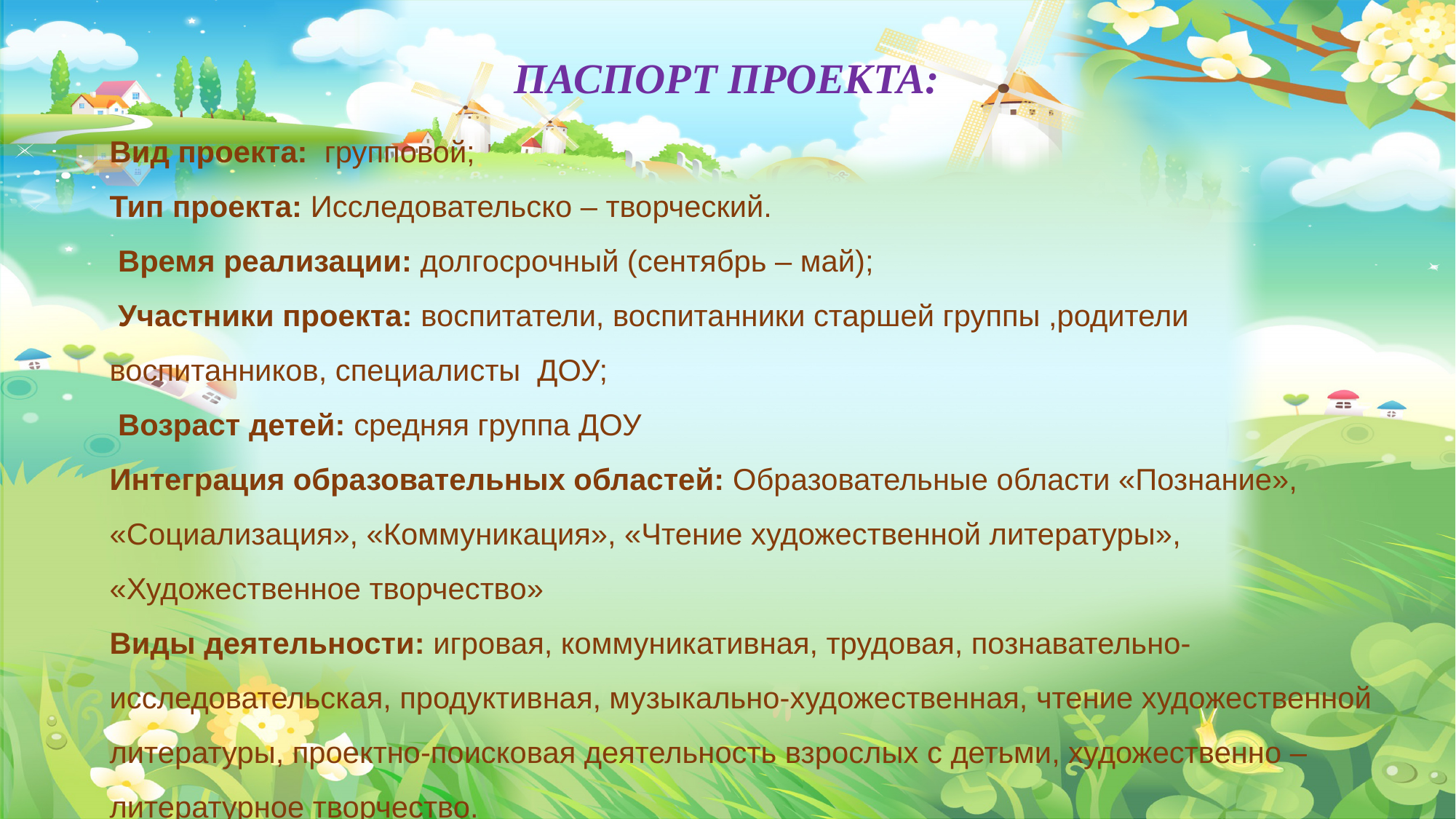

ПАСПОРТ ПРОЕКТА:
Вид проекта:  групповой;
Тип проекта: Исследовательско – творческий.
 Время реализации: долгосрочный (сентябрь – май);
 Участники проекта: воспитатели, воспитанники старшей группы ,родители воспитанников, специалисты  ДОУ;
 Возраст детей: средняя группа ДОУ
Интеграция образовательных областей: Образовательные области «Познание», «Социализация», «Коммуникация», «Чтение художественной литературы», «Художественное творчество»
Виды деятельности: игровая, коммуникативная, трудовая, познавательно-исследовательская, продуктивная, музыкально-художественная, чтение художественной литературы, проектно-поисковая деятельность взрослых с детьми, художественно – литературное творчество.